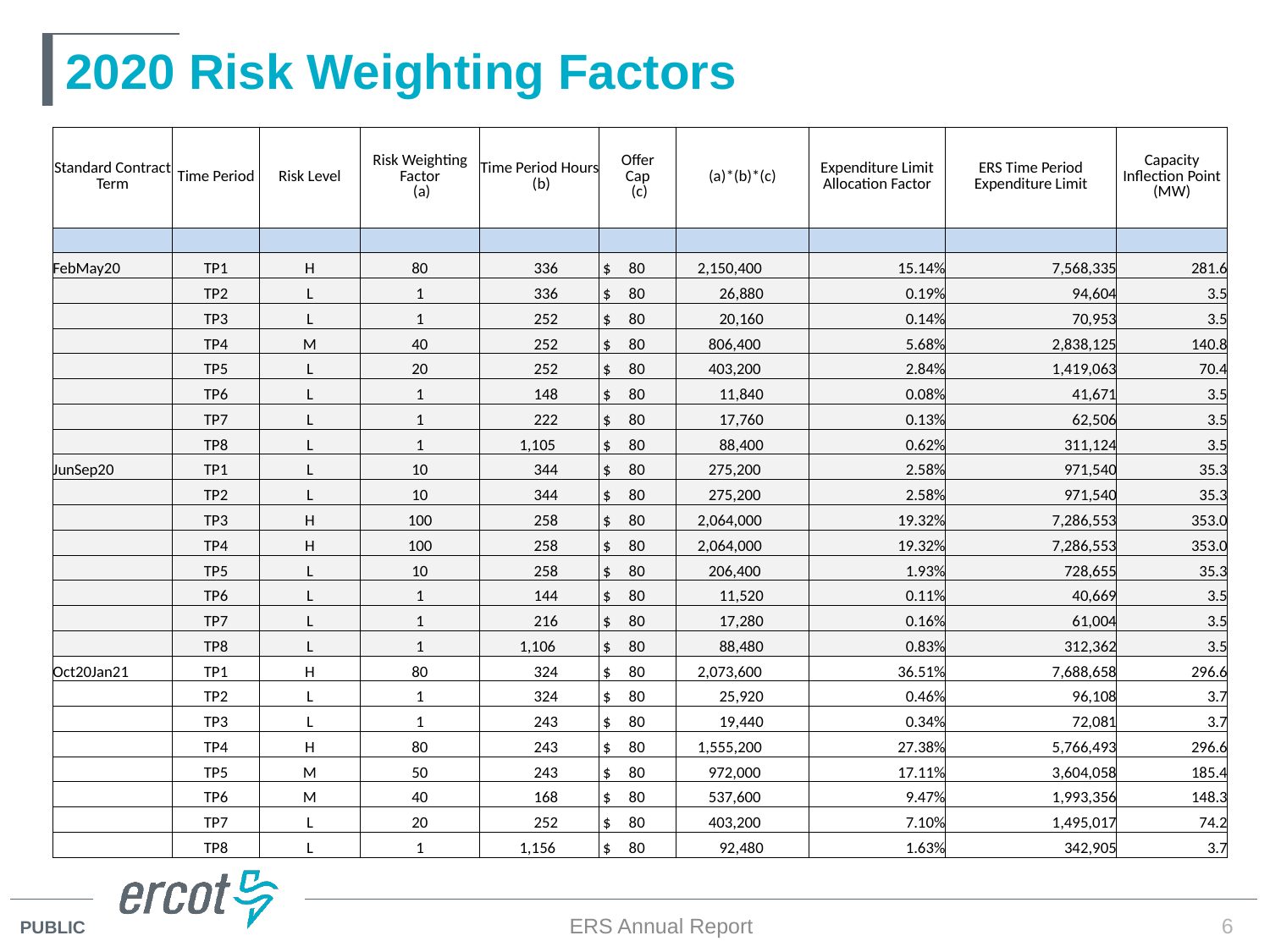

# 2020 Risk Weighting Factors
| Standard Contract Term | Time Period | Risk Level | Risk Weighting Factor (a) | Time Period Hours (b) | Offer Cap (c) | (a)\*(b)\*(c) | Expenditure Limit Allocation Factor | ERS Time Period Expenditure Limit | Capacity Inflection Point (MW) |
| --- | --- | --- | --- | --- | --- | --- | --- | --- | --- |
|  |  |  |  |  |  |  |  |  |  |
| FebMay20 | TP1 | H | 80 | 336 | $ 80 | 2,150,400 | 15.14% | 7,568,335 | 281.6 |
|  | TP2 | L | 1 | 336 | $ 80 | 26,880 | 0.19% | 94,604 | 3.5 |
|  | TP3 | L | 1 | 252 | $ 80 | 20,160 | 0.14% | 70,953 | 3.5 |
|  | TP4 | M | 40 | 252 | $ 80 | 806,400 | 5.68% | 2,838,125 | 140.8 |
|  | TP5 | L | 20 | 252 | $ 80 | 403,200 | 2.84% | 1,419,063 | 70.4 |
|  | TP6 | L | 1 | 148 | $ 80 | 11,840 | 0.08% | 41,671 | 3.5 |
|  | TP7 | L | 1 | 222 | $ 80 | 17,760 | 0.13% | 62,506 | 3.5 |
|  | TP8 | L | 1 | 1,105 | $ 80 | 88,400 | 0.62% | 311,124 | 3.5 |
| JunSep20 | TP1 | L | 10 | 344 | $ 80 | 275,200 | 2.58% | 971,540 | 35.3 |
|  | TP2 | L | 10 | 344 | $ 80 | 275,200 | 2.58% | 971,540 | 35.3 |
|  | TP3 | H | 100 | 258 | $ 80 | 2,064,000 | 19.32% | 7,286,553 | 353.0 |
|  | TP4 | H | 100 | 258 | $ 80 | 2,064,000 | 19.32% | 7,286,553 | 353.0 |
|  | TP5 | L | 10 | 258 | $ 80 | 206,400 | 1.93% | 728,655 | 35.3 |
|  | TP6 | L | 1 | 144 | $ 80 | 11,520 | 0.11% | 40,669 | 3.5 |
|  | TP7 | L | 1 | 216 | $ 80 | 17,280 | 0.16% | 61,004 | 3.5 |
|  | TP8 | L | 1 | 1,106 | $ 80 | 88,480 | 0.83% | 312,362 | 3.5 |
| Oct20Jan21 | TP1 | H | 80 | 324 | $ 80 | 2,073,600 | 36.51% | 7,688,658 | 296.6 |
|  | TP2 | L | 1 | 324 | $ 80 | 25,920 | 0.46% | 96,108 | 3.7 |
|  | TP3 | L | 1 | 243 | $ 80 | 19,440 | 0.34% | 72,081 | 3.7 |
|  | TP4 | H | 80 | 243 | $ 80 | 1,555,200 | 27.38% | 5,766,493 | 296.6 |
|  | TP5 | M | 50 | 243 | $ 80 | 972,000 | 17.11% | 3,604,058 | 185.4 |
|  | TP6 | M | 40 | 168 | $ 80 | 537,600 | 9.47% | 1,993,356 | 148.3 |
|  | TP7 | L | 20 | 252 | $ 80 | 403,200 | 7.10% | 1,495,017 | 74.2 |
|  | TP8 | L | 1 | 1,156 | $ 80 | 92,480 | 1.63% | 342,905 | 3.7 |
ERS Annual Report
6